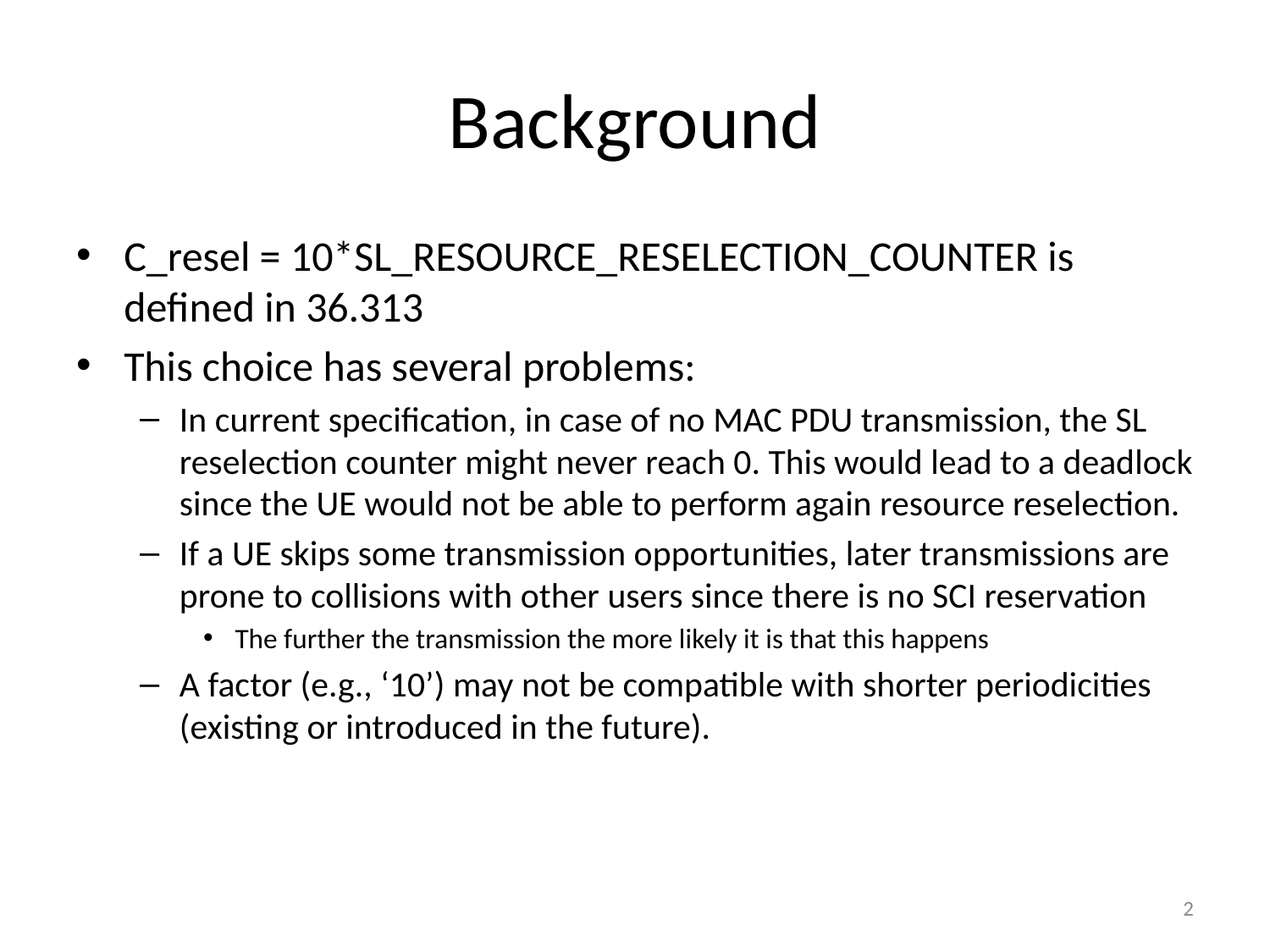

# Background
C_resel = 10*SL_RESOURCE_RESELECTION_COUNTER is defined in 36.313
This choice has several problems:
In current specification, in case of no MAC PDU transmission, the SL reselection counter might never reach 0. This would lead to a deadlock since the UE would not be able to perform again resource reselection.
If a UE skips some transmission opportunities, later transmissions are prone to collisions with other users since there is no SCI reservation
The further the transmission the more likely it is that this happens
A factor (e.g., ‘10’) may not be compatible with shorter periodicities (existing or introduced in the future).
2